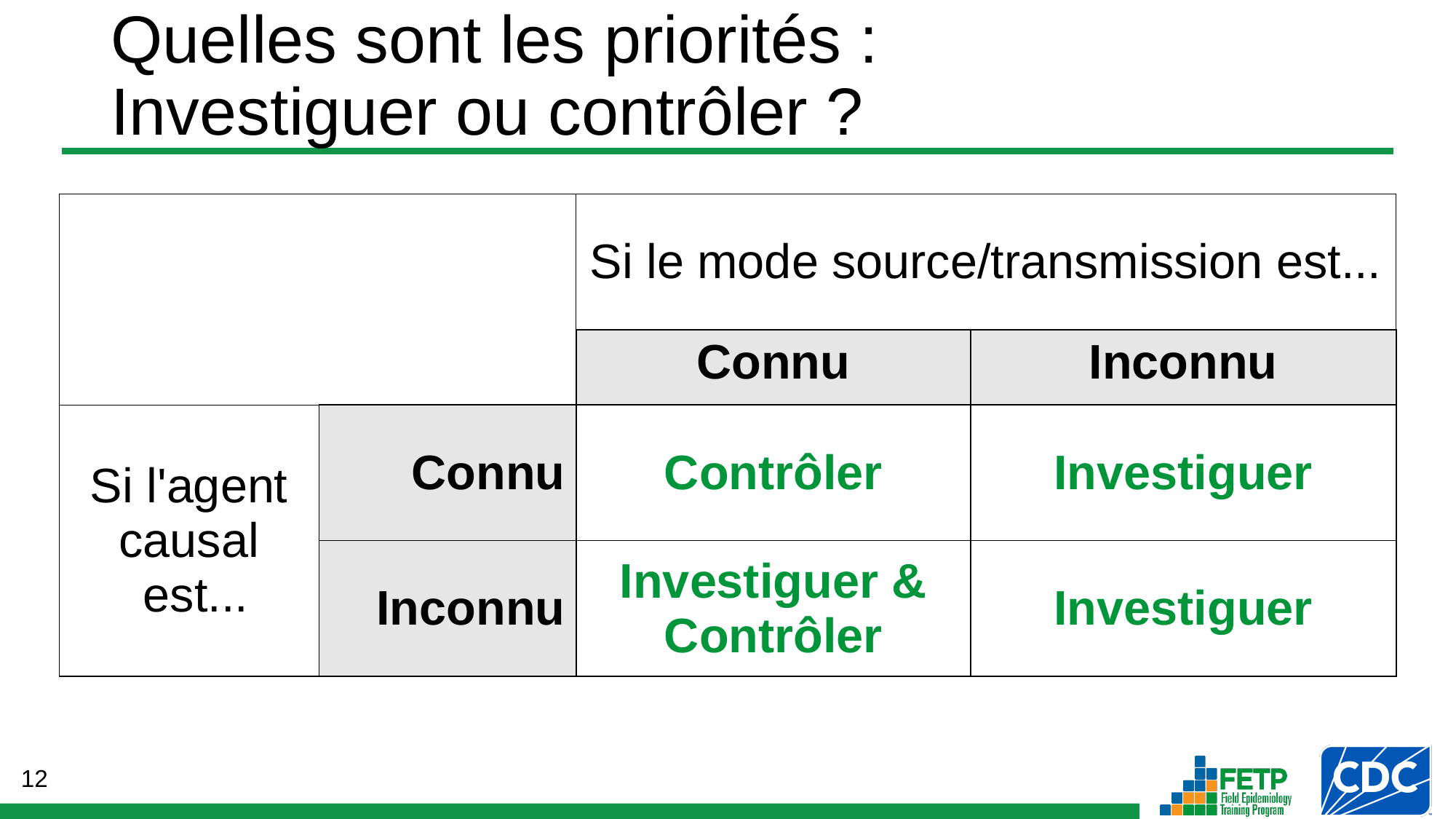

Quelles sont les priorités :
Investiguer ou contrôler ?
|  |  | Si le mode source/transmission est... |  |
| --- | --- | --- | --- |
|  |  | Connu | Inconnu |
| Si l'agent causal est... | Connu | Contrôler | Investiguer |
|  | Inconnu | Investiguer & Contrôler | Investiguer |